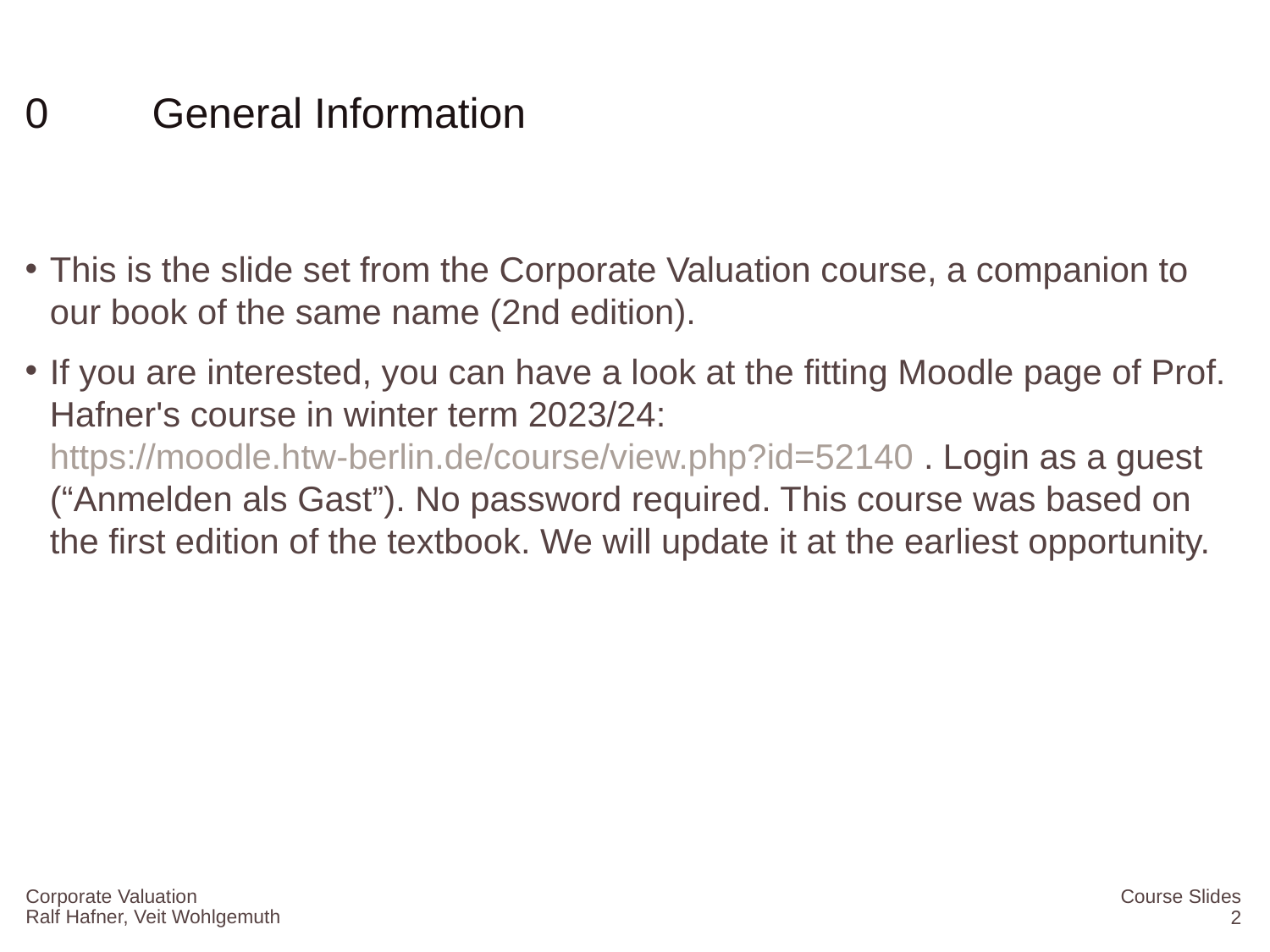

# 0	General Information
This is the slide set from the Corporate Valuation course, a companion to our book of the same name (2nd edition).
If you are interested, you can have a look at the fitting Moodle page of Prof. Hafner's course in winter term 2023/24: https://moodle.htw-berlin.de/course/view.php?id=52140 . Login as a guest (“Anmelden als Gast”). No password required. This course was based on the first edition of the textbook. We will update it at the earliest opportunity.
Corporate Valuation
Course Slides
2